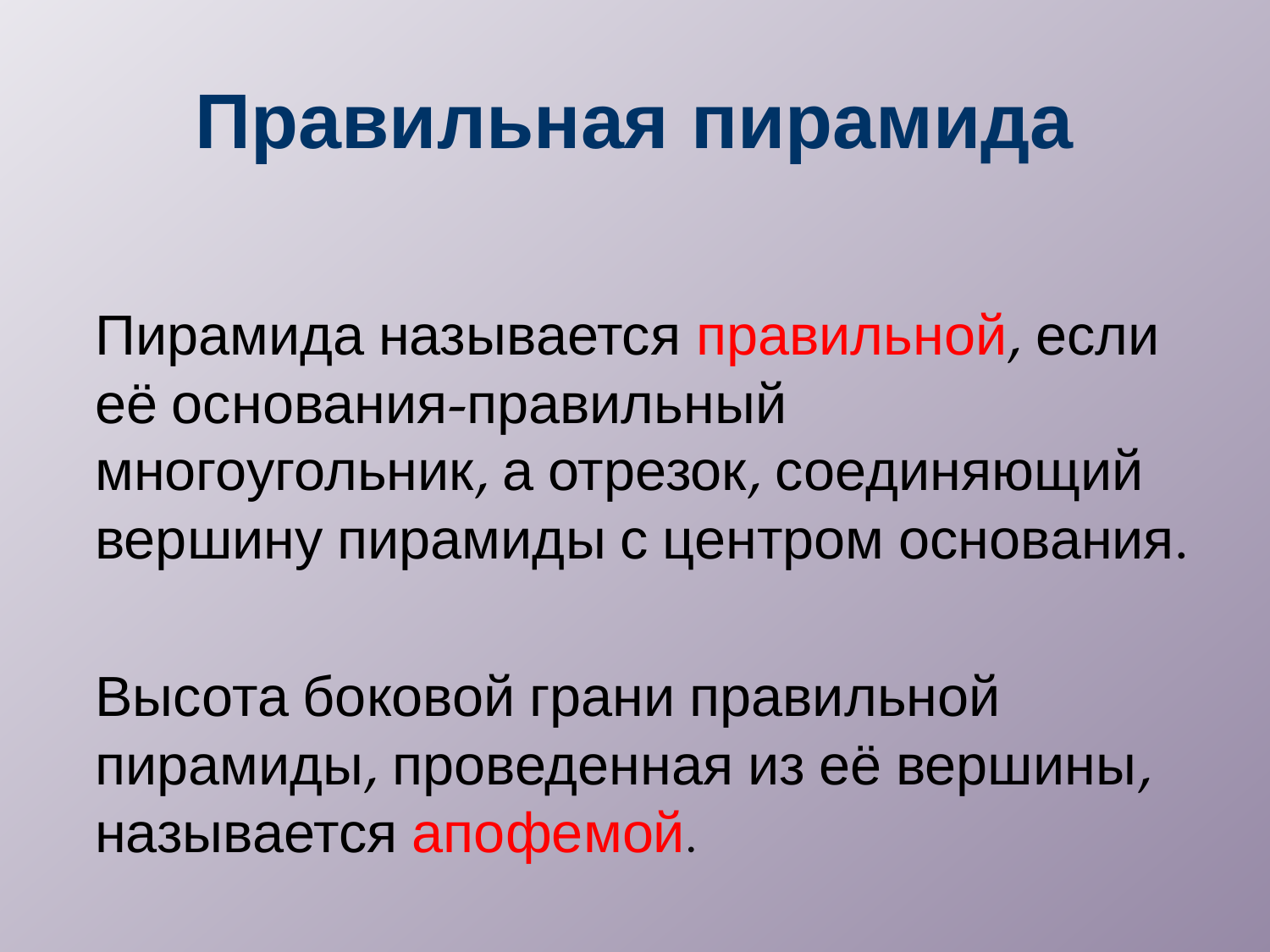

# Правильная пирамида

Пирамида называется правильной, если её основания-правильный многоугольник, а отрезок, соединяющий вершину пирамиды с центром основания.

Высота боковой грани правильной пирамиды, проведенная из её вершины, называется апофемой.